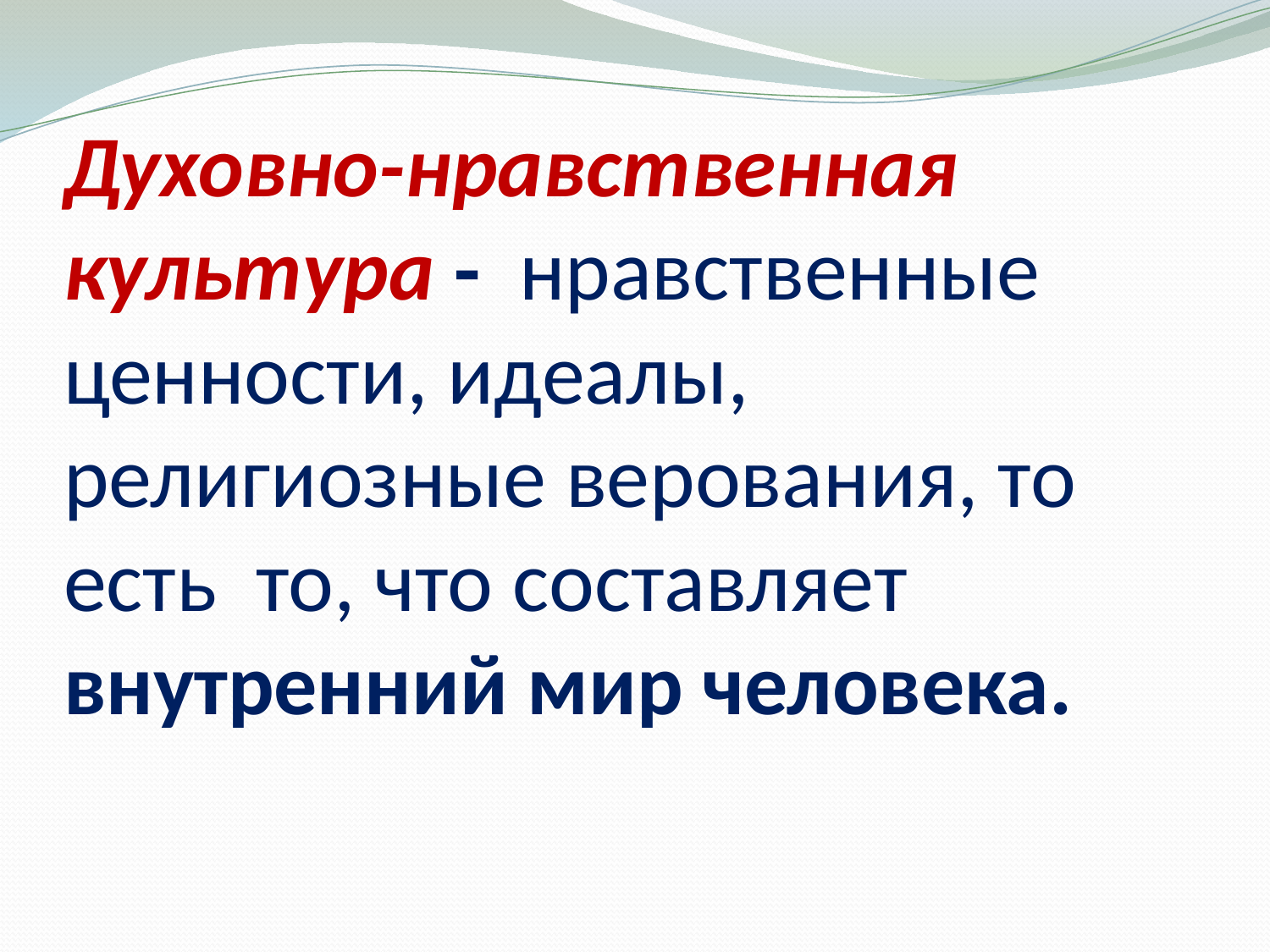

# Духовно-нравственная культура -  нравственные ценности, идеалы, религиозные верования, то есть  то, что составляет внутренний мир человека.